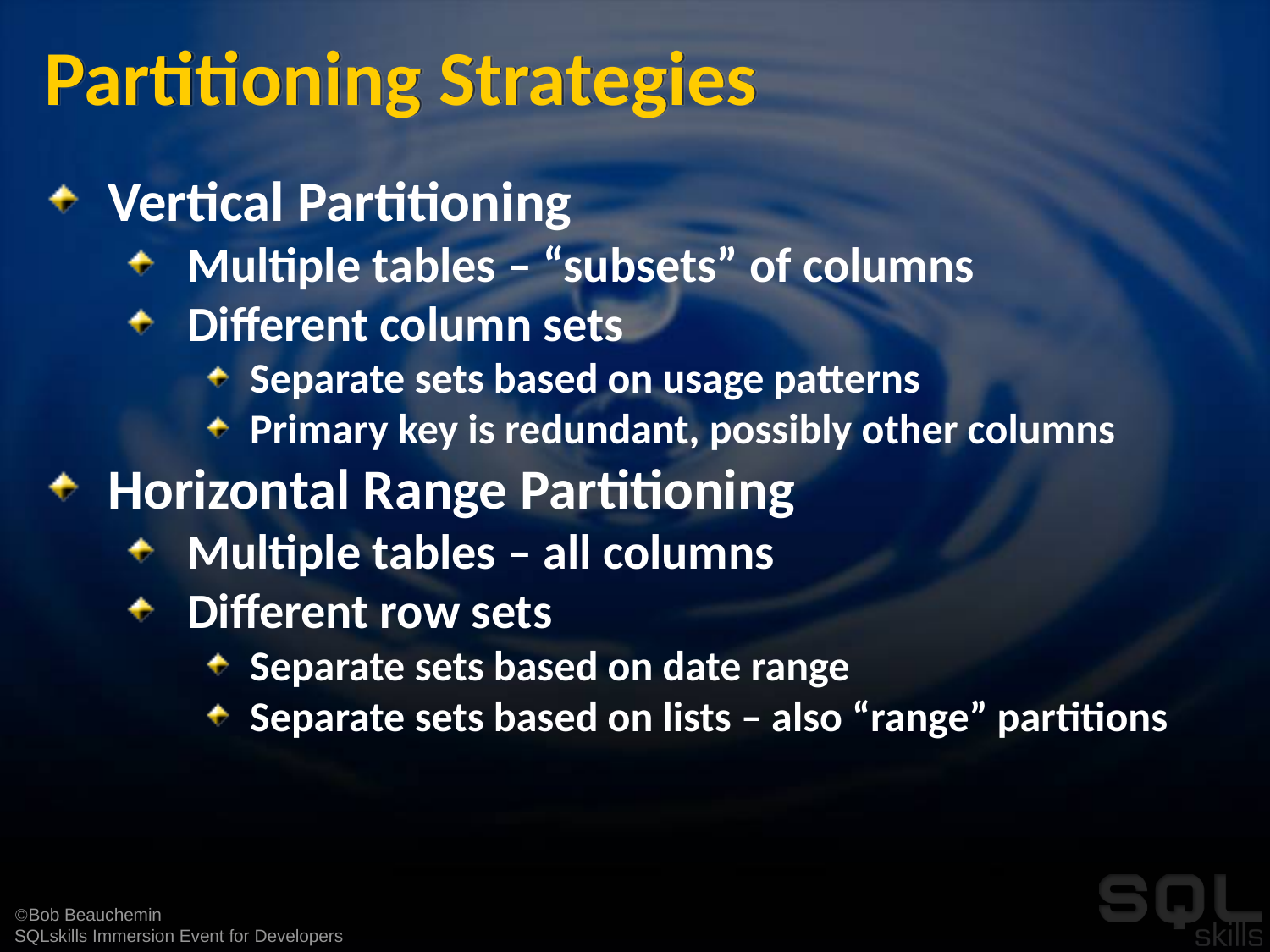

# Partitioning Strategies
Vertical Partitioning
Multiple tables – “subsets” of columns
Different column sets
Separate sets based on usage patterns
Primary key is redundant, possibly other columns
Horizontal Range Partitioning
Multiple tables – all columns
Different row sets
Separate sets based on date range
Separate sets based on lists – also “range” partitions